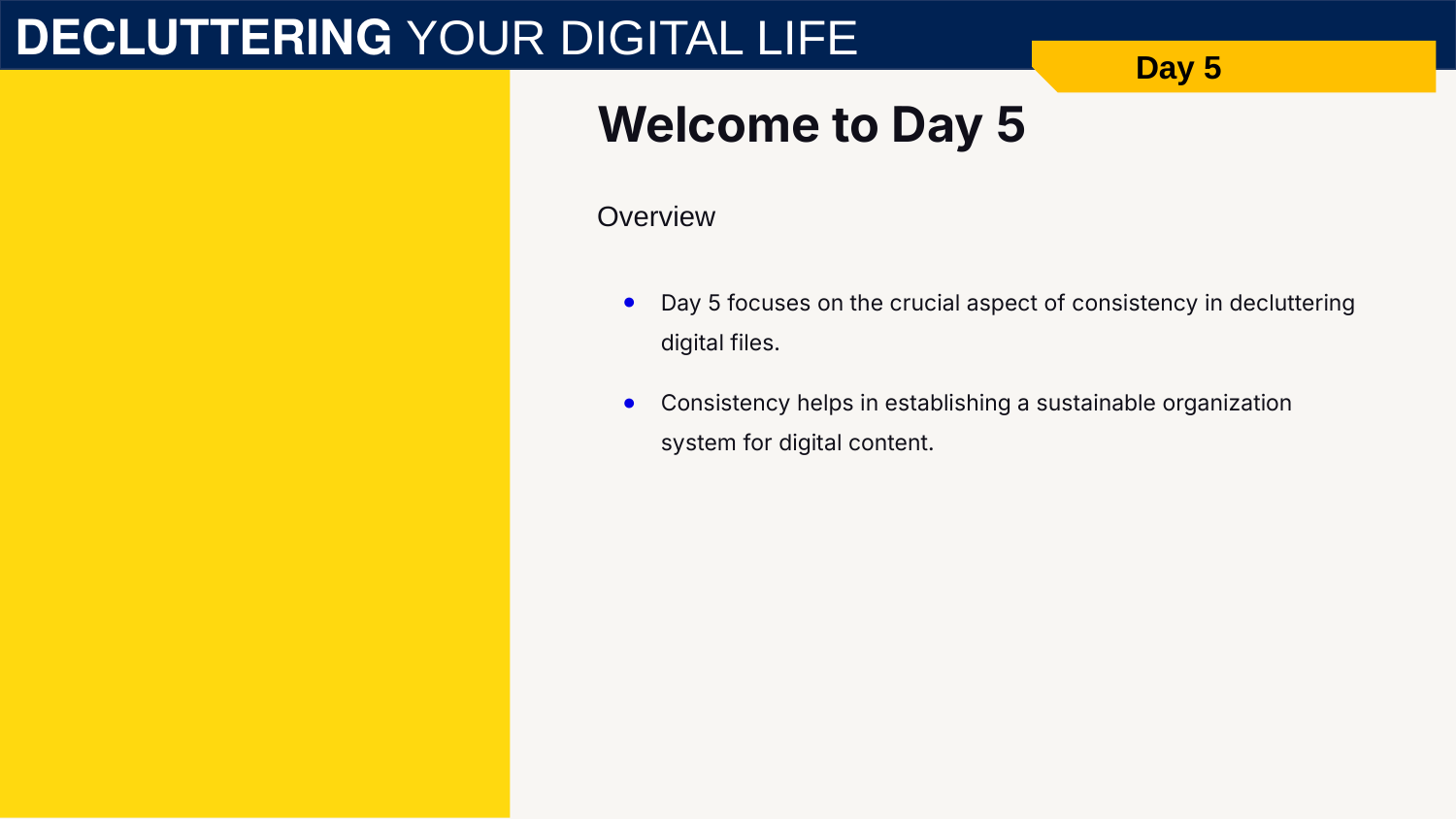

DECLUTTERING YOUR DIGITAL LIFE

Day 5

# Welcome to Day 5
Overview
Day 5 focuses on the crucial aspect of consistency in decluttering digital files.
Consistency helps in establishing a sustainable organization system for digital content.